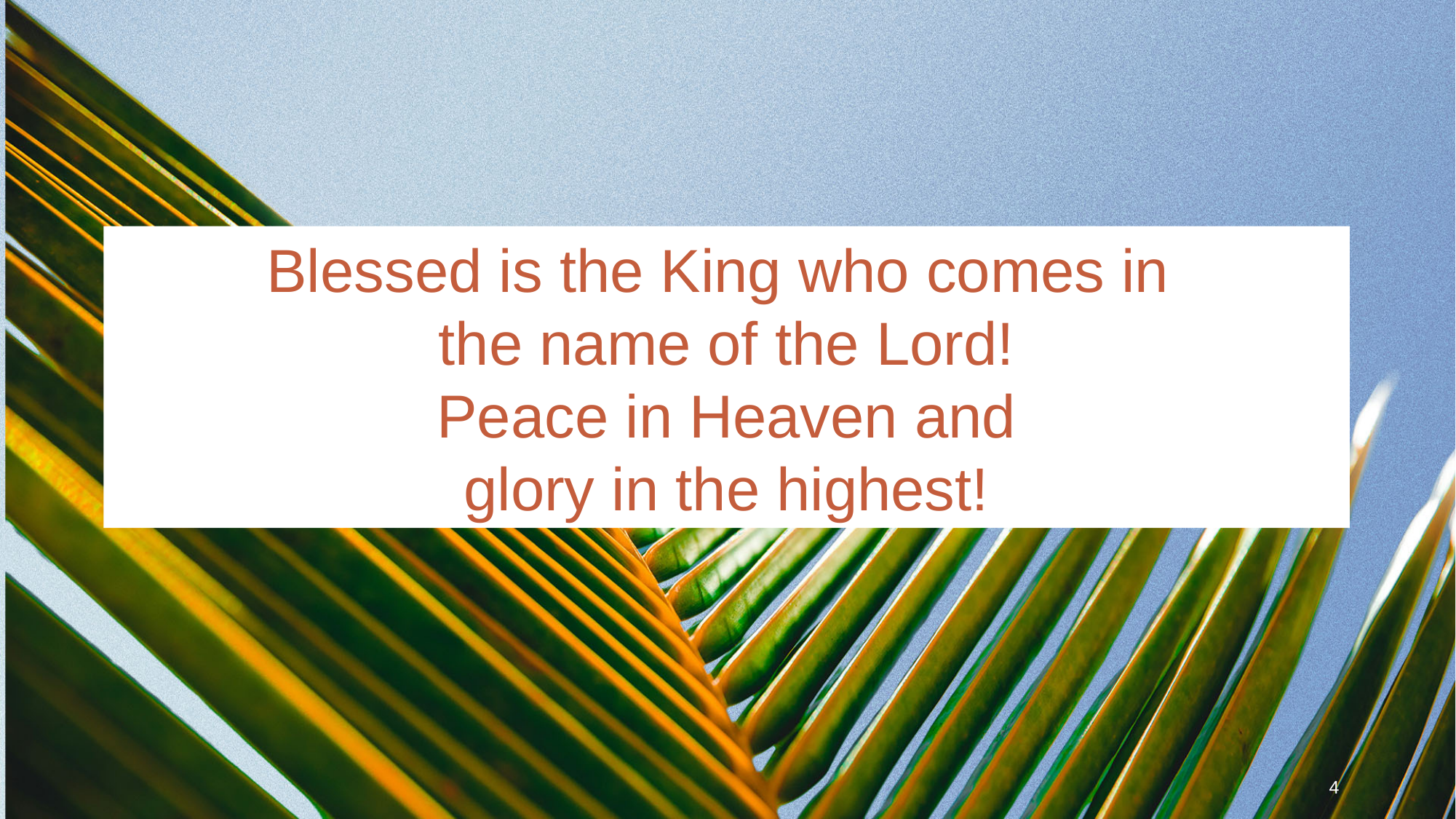

Blessed is the King who comes in
the name of the Lord!
 Peace in Heaven and
glory in the highest!
4